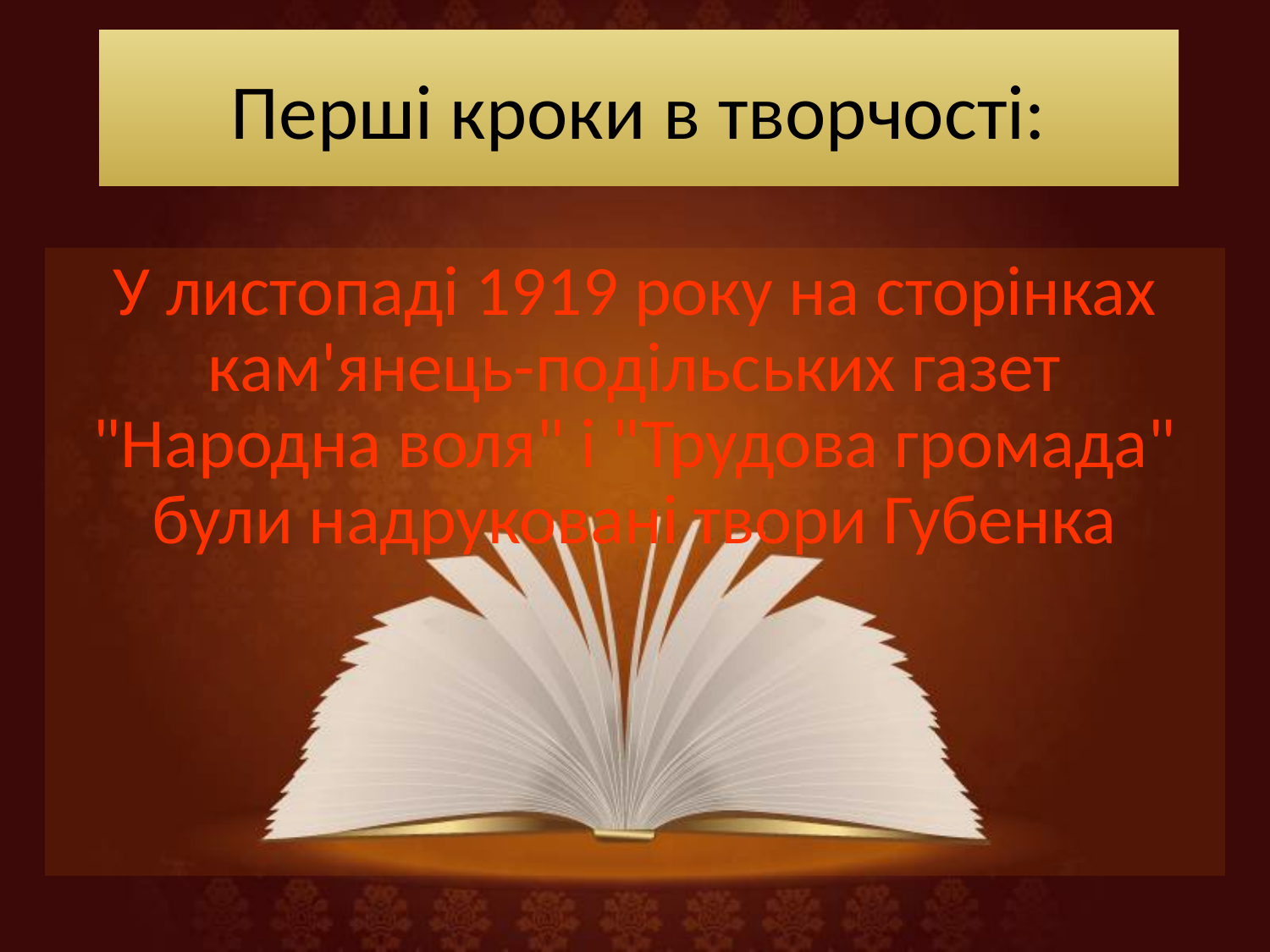

# Перші кроки в творчості:
У листопаді 1919 року на сторінках кам'янець-подільських газет "Народна воля" і "Трудова громада" були надруковані твори Губенка